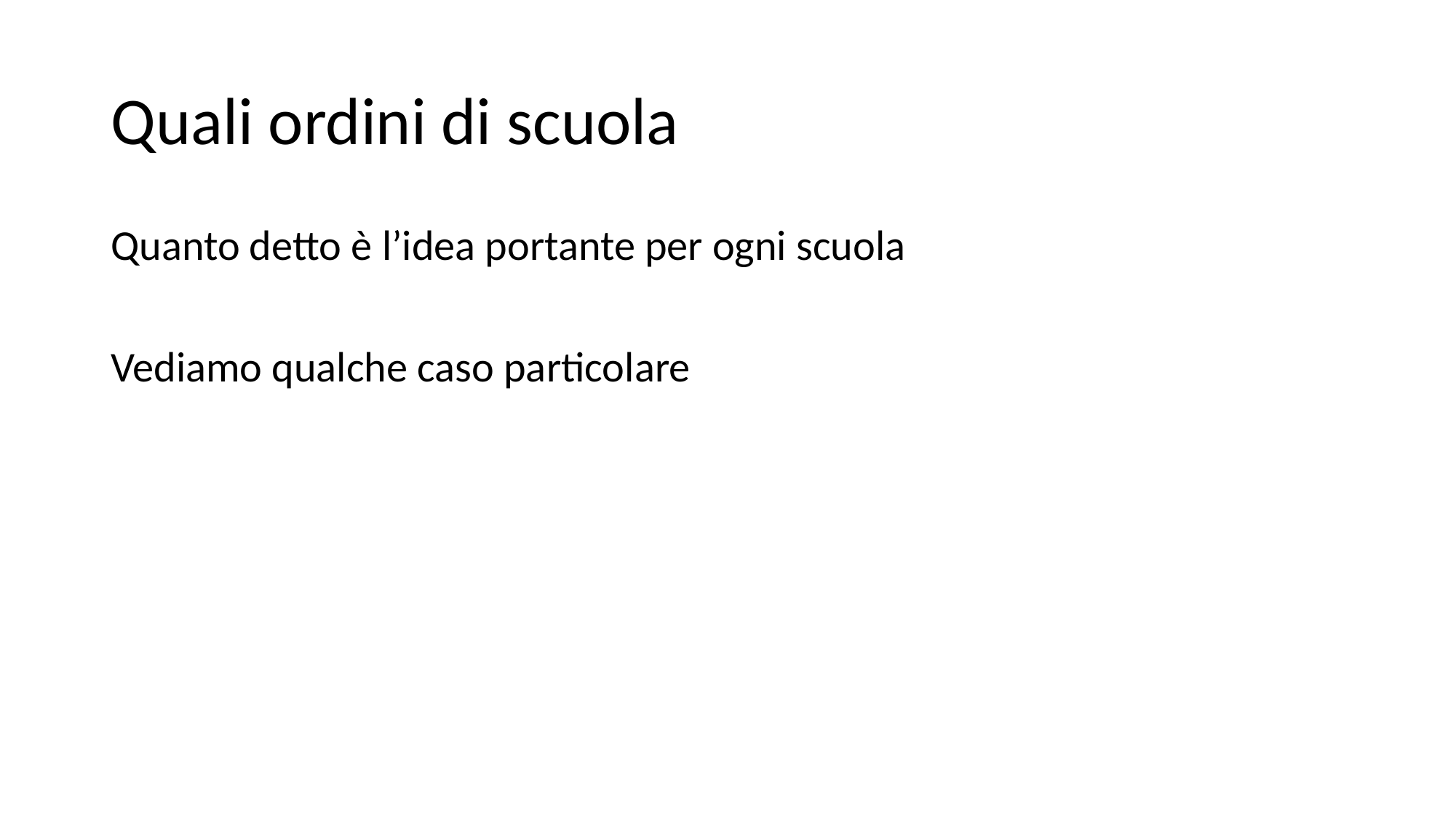

# Quali ordini di scuola
Quanto detto è l’idea portante per ogni scuola

Vediamo qualche caso particolare